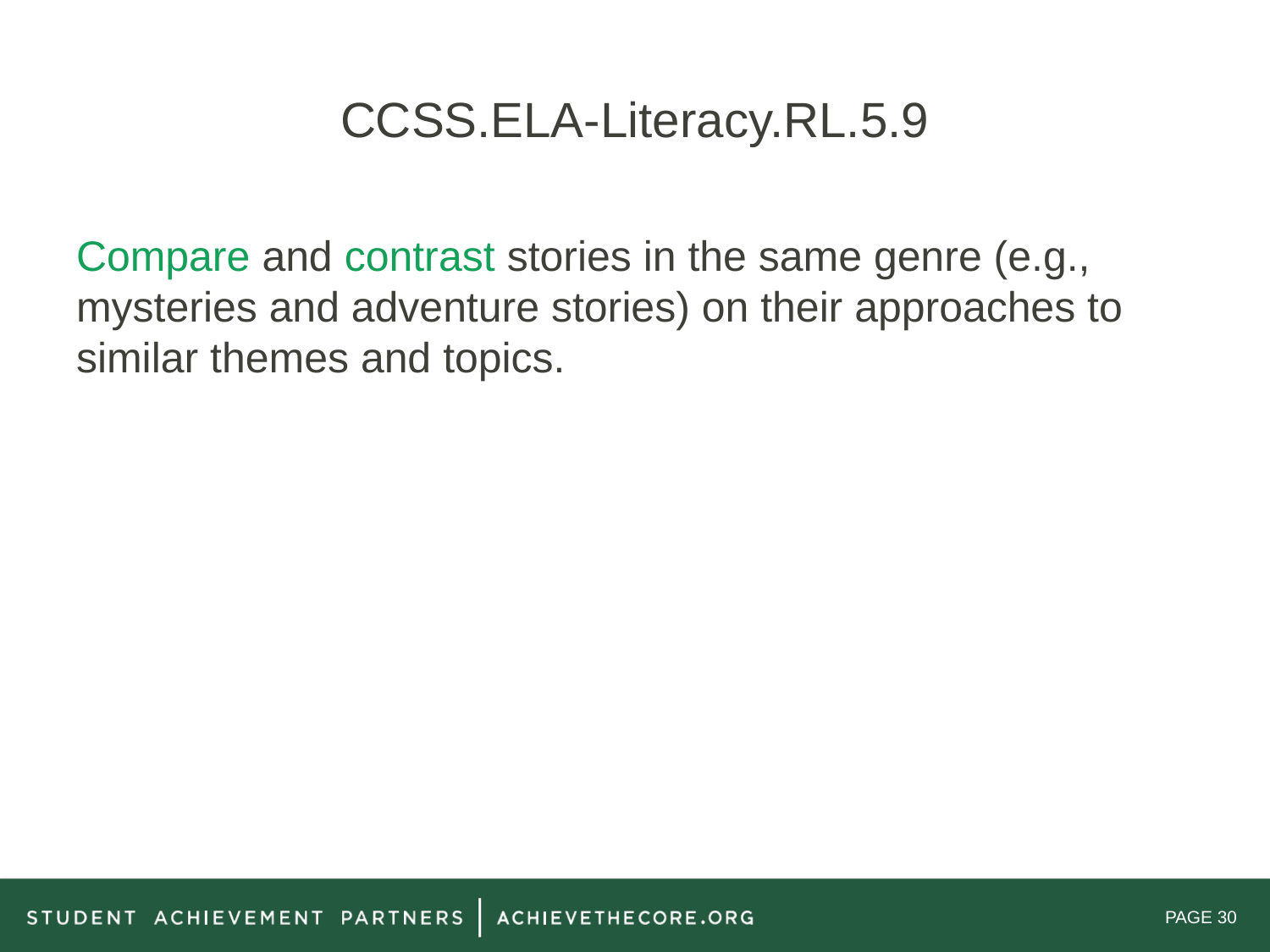

# CCSS.ELA-Literacy.RL.5.9
Compare and contrast stories in the same genre (e.g., mysteries and adventure stories) on their approaches to similar themes and topics.